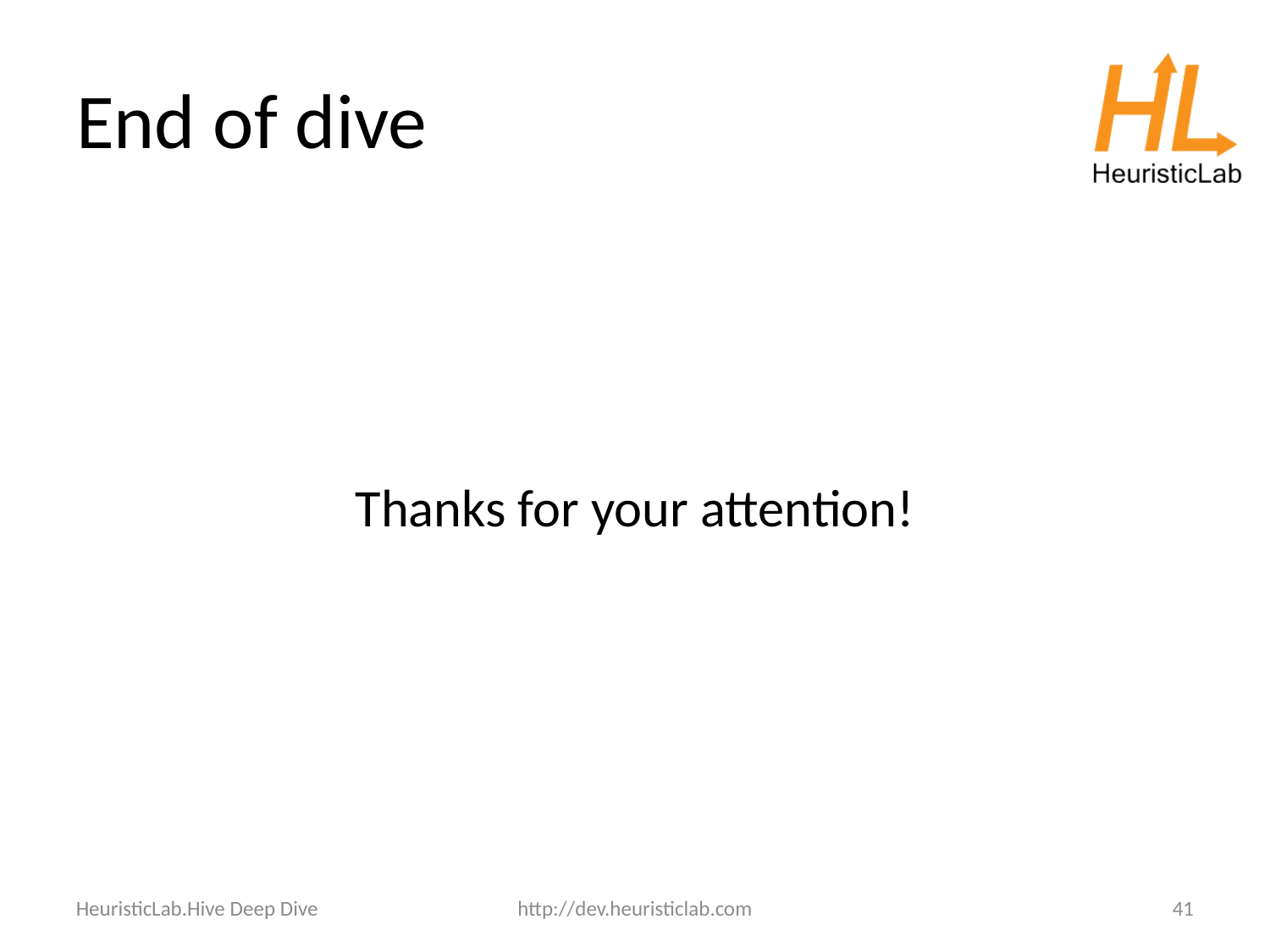

Thanks for your attention!
End of dive
HeuristicLab.Hive Deep Dive
http://dev.heuristiclab.com
41